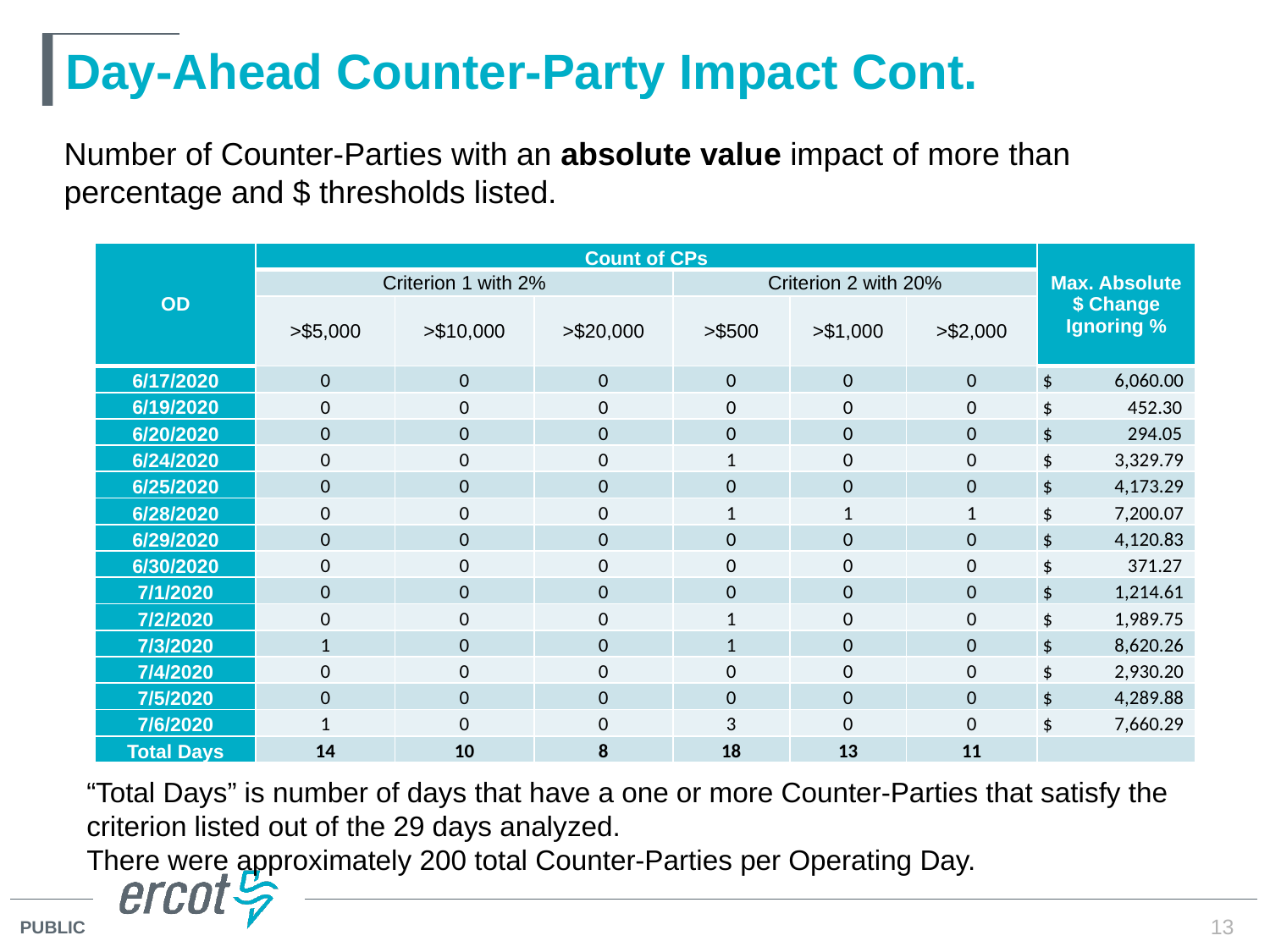

# Day-Ahead Counter-Party Impact Cont.
Number of Counter-Parties with an absolute value impact of more than percentage and $ thresholds listed.
| OD | Count of CPs |  |  |  |  |  | Max. Absolute $ Change Ignoring % |
| --- | --- | --- | --- | --- | --- | --- | --- |
|  | Criterion 1 with 2% |  |  | Criterion 2 with 20% |  |  |  |
|  | >$5,000 | >$10,000 | >$20,000 | >$500 | >$1,000 | >$2,000 |  |
| 6/17/2020 | 0 | 0 | 0 | 0 | 0 | 0 | $ 6,060.00 |
| 6/19/2020 | 0 | 0 | 0 | 0 | 0 | 0 | $ 452.30 |
| 6/20/2020 | 0 | 0 | 0 | 0 | 0 | 0 | $ 294.05 |
| 6/24/2020 | 0 | 0 | 0 | 1 | 0 | 0 | $ 3,329.79 |
| 6/25/2020 | 0 | 0 | 0 | 0 | 0 | 0 | $ 4,173.29 |
| 6/28/2020 | 0 | 0 | 0 | 1 | 1 | 1 | $ 7,200.07 |
| 6/29/2020 | 0 | 0 | 0 | 0 | 0 | 0 | $ 4,120.83 |
| 6/30/2020 | 0 | 0 | 0 | 0 | 0 | 0 | $ 371.27 |
| 7/1/2020 | 0 | 0 | 0 | 0 | 0 | 0 | $ 1,214.61 |
| 7/2/2020 | 0 | 0 | 0 | 1 | 0 | 0 | $ 1,989.75 |
| 7/3/2020 | 1 | 0 | 0 | 1 | 0 | 0 | $ 8,620.26 |
| 7/4/2020 | 0 | 0 | 0 | 0 | 0 | 0 | $ 2,930.20 |
| 7/5/2020 | 0 | 0 | 0 | 0 | 0 | 0 | $ 4,289.88 |
| 7/6/2020 | 1 | 0 | 0 | 3 | 0 | 0 | $ 7,660.29 |
| Total Days | 14 | 10 | 8 | 18 | 13 | 11 |  |
“Total Days” is number of days that have a one or more Counter-Parties that satisfy the criterion listed out of the 29 days analyzed.
There were approximately 200 total Counter-Parties per Operating Day.
13